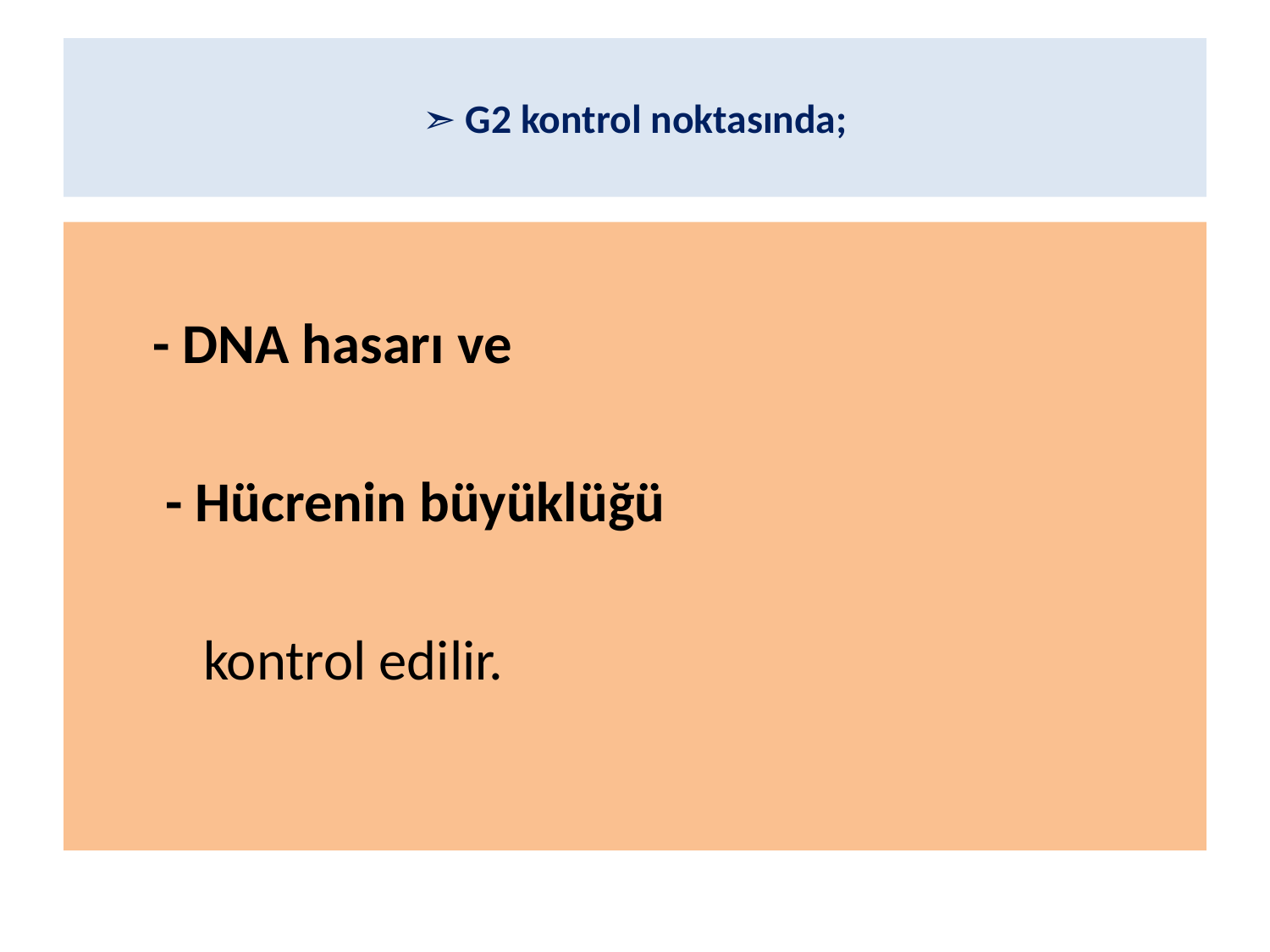

# ➣ G2 kontrol noktasında;

      - DNA hasarı ve

       - Hücrenin büyüklüğü

          kontrol edilir.